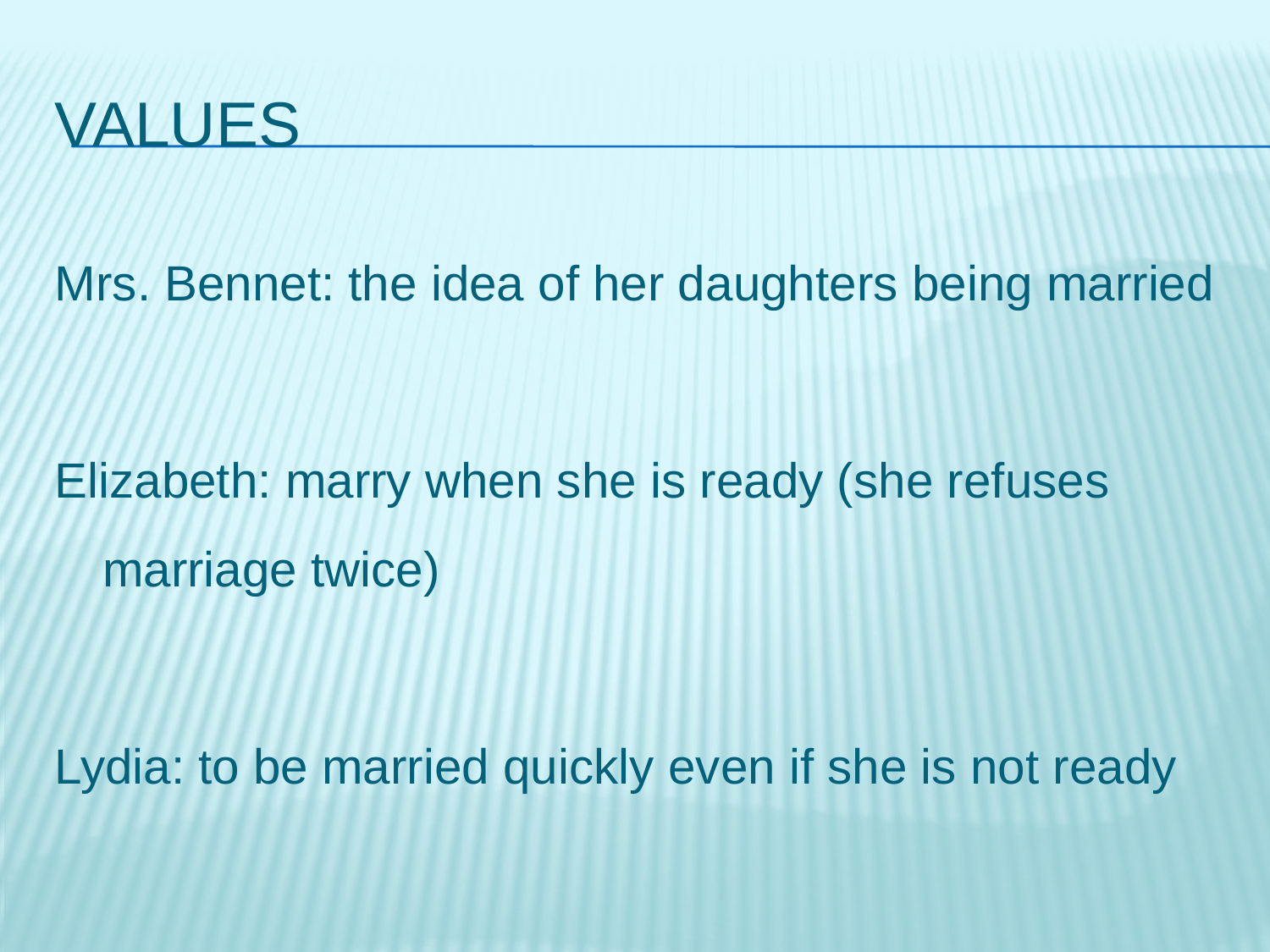

# Values
Mrs. Bennet: the idea of her daughters being married

Elizabeth: marry when she is ready (she refuses marriage twice)

Lydia: to be married quickly even if she is not ready